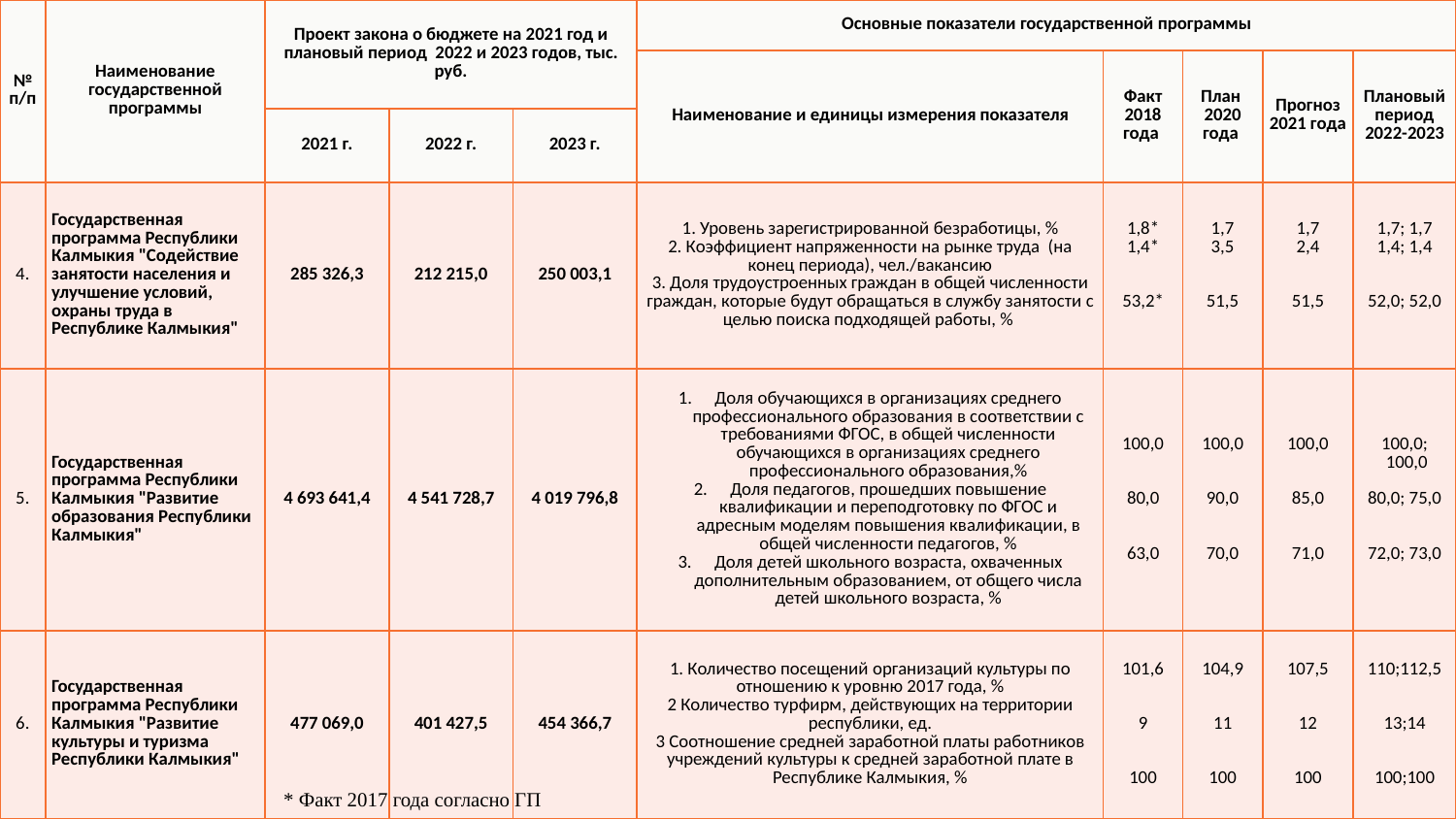

| № п/п | Наименование государственной программы | Проект закона о бюджете на 2021 год и плановый период 2022 и 2023 годов, тыс. руб. |  |  | Основные показатели государственной программы |  |  |  |  |
| --- | --- | --- | --- | --- | --- | --- | --- | --- | --- |
|  |  |  |  |  | Наименование и единицы измерения показателя | Факт 2018 года | План 2020 года | Прогноз 2021 года | Плановый период 2022-2023 |
|  |  | 2021 г. | 2022 г. | 2023 г. |  |  |  |  |  |
| 4. | Государственная программа Республики Калмыкия "Содействие занятости населения и улучшение условий, охраны труда в Республике Калмыкия" | 285 326,3 | 212 215,0 | 250 003,1 | 1. Уровень зарегистрированной безработицы, % 2. Коэффициент напряженности на рынке труда (на конец периода), чел./вакансию 3. Доля трудоустроенных граждан в общей численности граждан, которые будут обращаться в службу занятости с целью поиска подходящей работы, % | 1,8\* 1,4\* 53,2\* | 1,7 3,5 51,5 | 1,7 2,4 51,5 | 1,7; 1,7 1,4; 1,4 52,0; 52,0 |
| 5. | Государственная программа Республики Калмыкия "Развитие образования Республики Калмыкия" | 4 693 641,4 | 4 541 728,7 | 4 019 796,8 | Доля обучающихся в организациях среднего профессионального образования в соответствии с требованиями ФГОС, в общей численности обучающихся в организациях среднего профессионального образования,% Доля педагогов, прошедших повышение квалификации и переподготовку по ФГОС и адресным моделям повышения квалификации, в общей численности педагогов, % Доля детей школьного возраста, охваченных дополнительным образованием, от общего числа детей школьного возраста, % | 100,0 80,0 63,0 | 100,0 90,0 70,0 | 100,0 85,0 71,0 | 100,0; 100,0 80,0; 75,0 72,0; 73,0 |
| 6. | Государственная программа Республики Калмыкия "Развитие культуры и туризма Республики Калмыкия" | 477 069,0 | 401 427,5 | 454 366,7 | 1. Количество посещений организаций культуры по отношению к уровню 2017 года, % 2 Количество турфирм, действующих на территории республики, ед. 3 Соотношение средней заработной платы работников учреждений культуры к средней заработной плате в Республике Калмыкия, % | 101,6 9 100 | 104,9 11 100 | 107,5 12 100 | 110;112,5 13;14 100;100 |
55
* Факт 2017 года согласно ГП